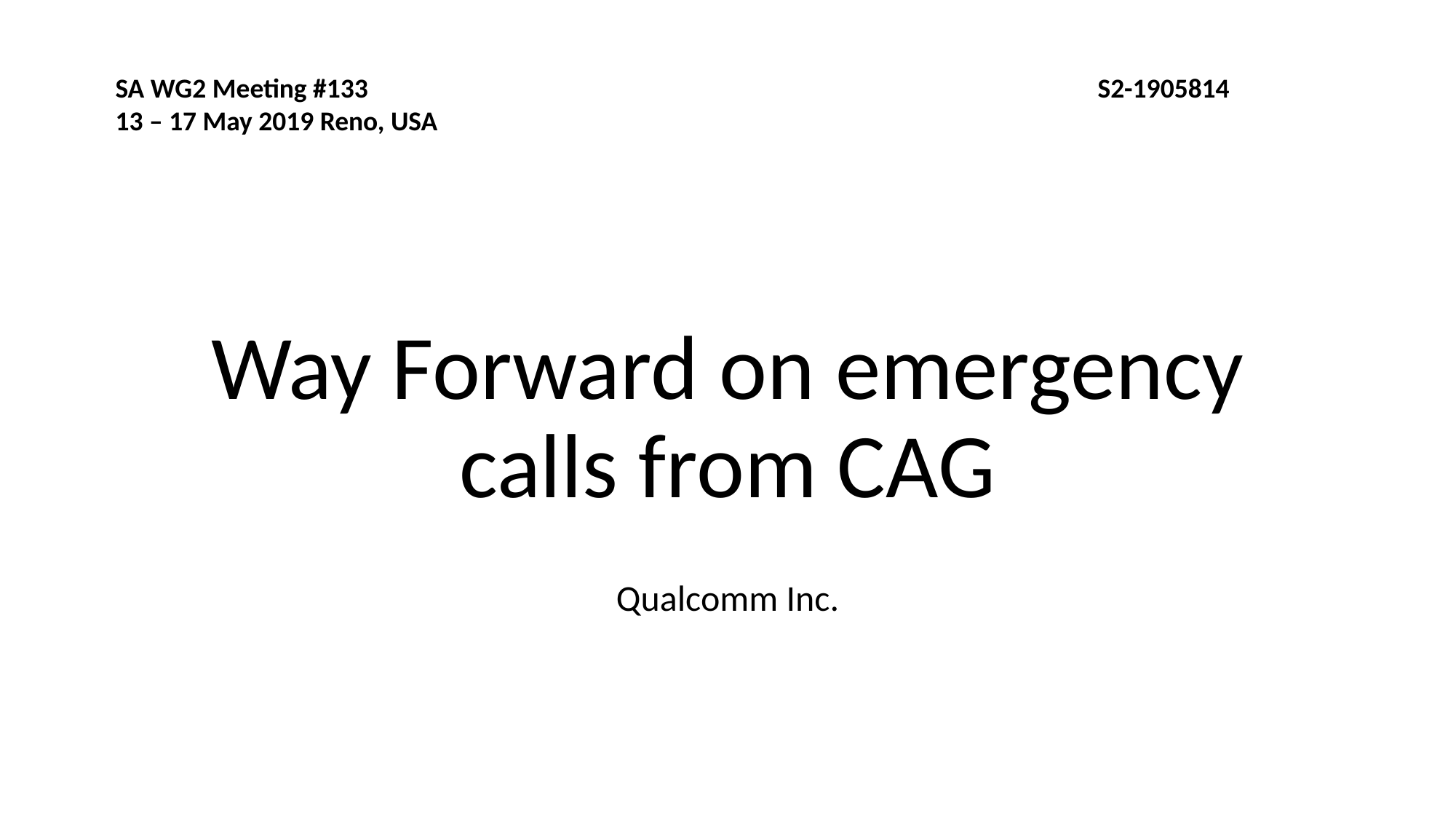

SA WG2 Meeting #133							S2-1905814
13 – 17 May 2019 Reno, USA

# Way Forward on emergency calls from CAG
Qualcomm Inc.